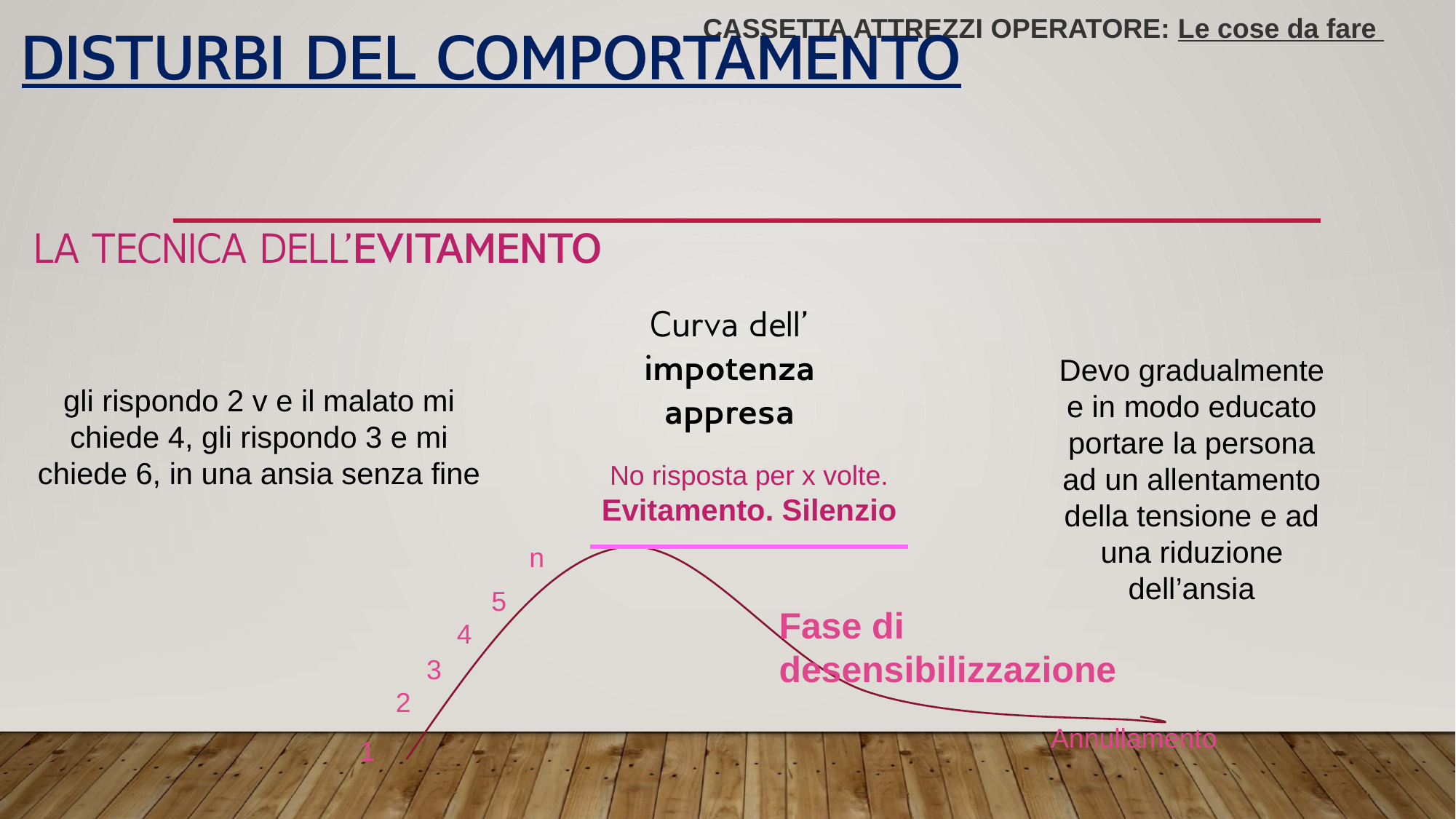

CASSETTA ATTREZZI OPERATORE: Le cose da fare
# Disturbi del comportamento

LA TECNICA DELL’EVITAMENTO

Curva dell’ impotenza appresa
Devo gradualmente e in modo educato portare la persona ad un allentamento della tensione e ad una riduzione dell’ansia
gli rispondo 2 v e il malato mi chiede 4, gli rispondo 3 e mi chiede 6, in una ansia senza fine
No risposta per x volte. Evitamento. Silenzio
n

5
Fase di desensibilizzazione
4
3
2
Annullamento
1